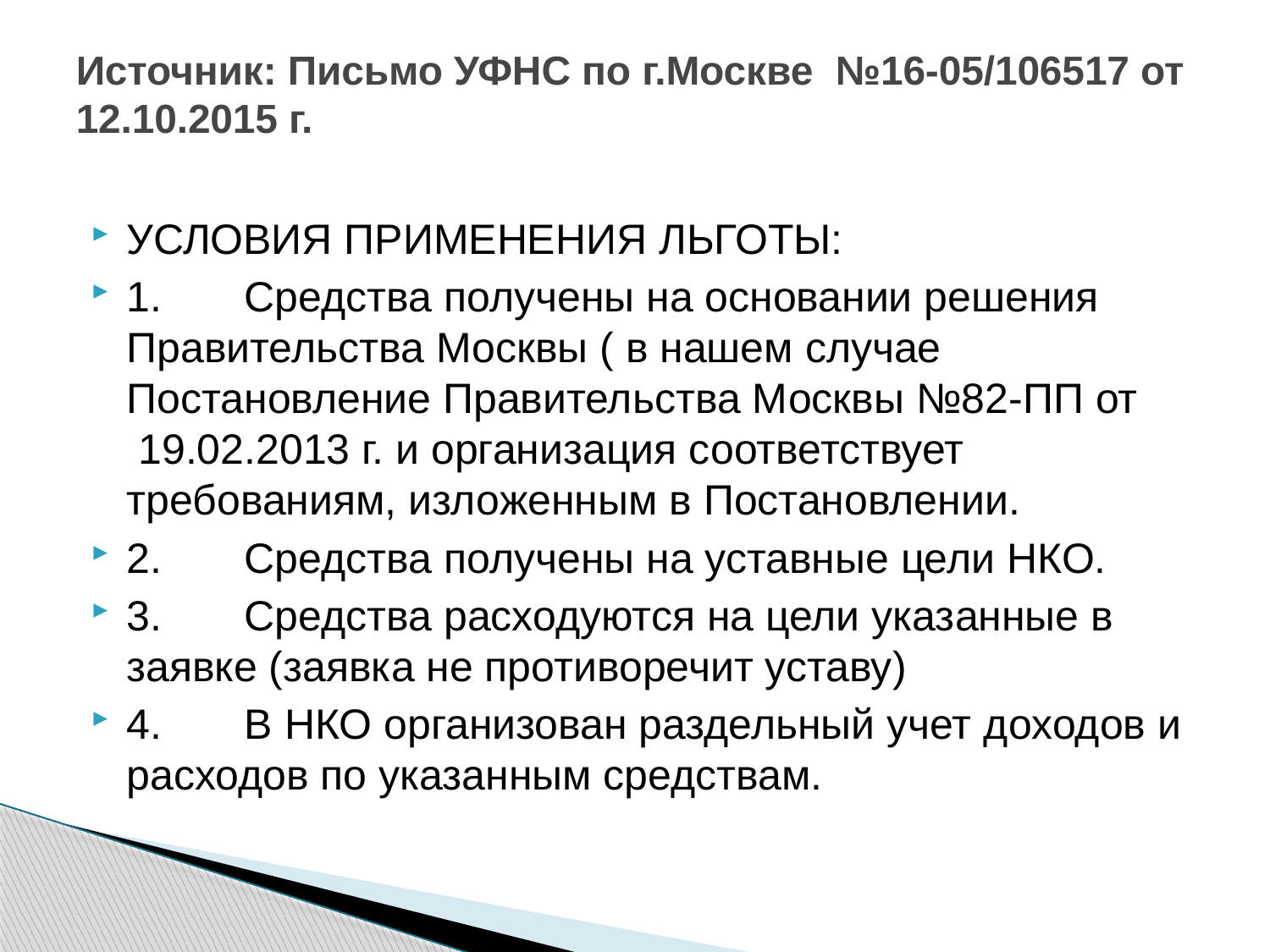

# Источник: Письмо УФНС по г.Москве  №16-05/106517 от 12.10.2015 г.
УСЛОВИЯ ПРИМЕНЕНИЯ ЛЬГОТЫ:
1.       Средства получены на основании решения Правительства Москвы ( в нашем случае Постановление Правительства Москвы №82-ПП от  19.02.2013 г. и организация соответствует требованиям, изложенным в Постановлении.
2.       Средства получены на уставные цели НКО.
3.       Средства расходуются на цели указанные в заявке (заявка не противоречит уставу)
4.       В НКО организован раздельный учет доходов и расходов по указанным средствам.